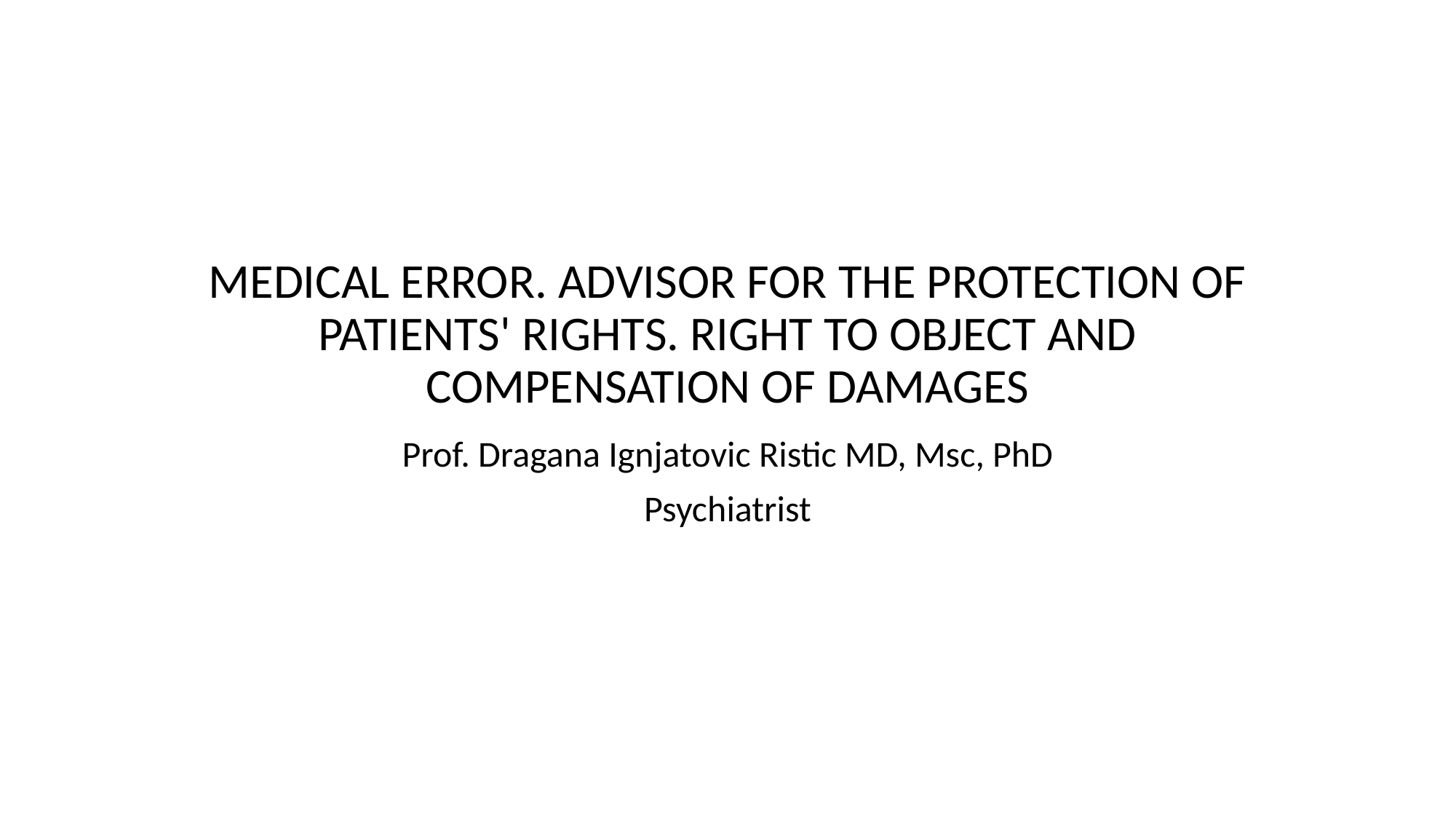

# MEDICAL ERROR. ADVISOR FOR THE PROTECTION OF PATIENTS' RIGHTS. RIGHT TO OBJECT AND COMPENSATION OF DAMAGES
Prof. Dragana Ignjatovic Ristic MD, Msc, PhD
Psychiatrist